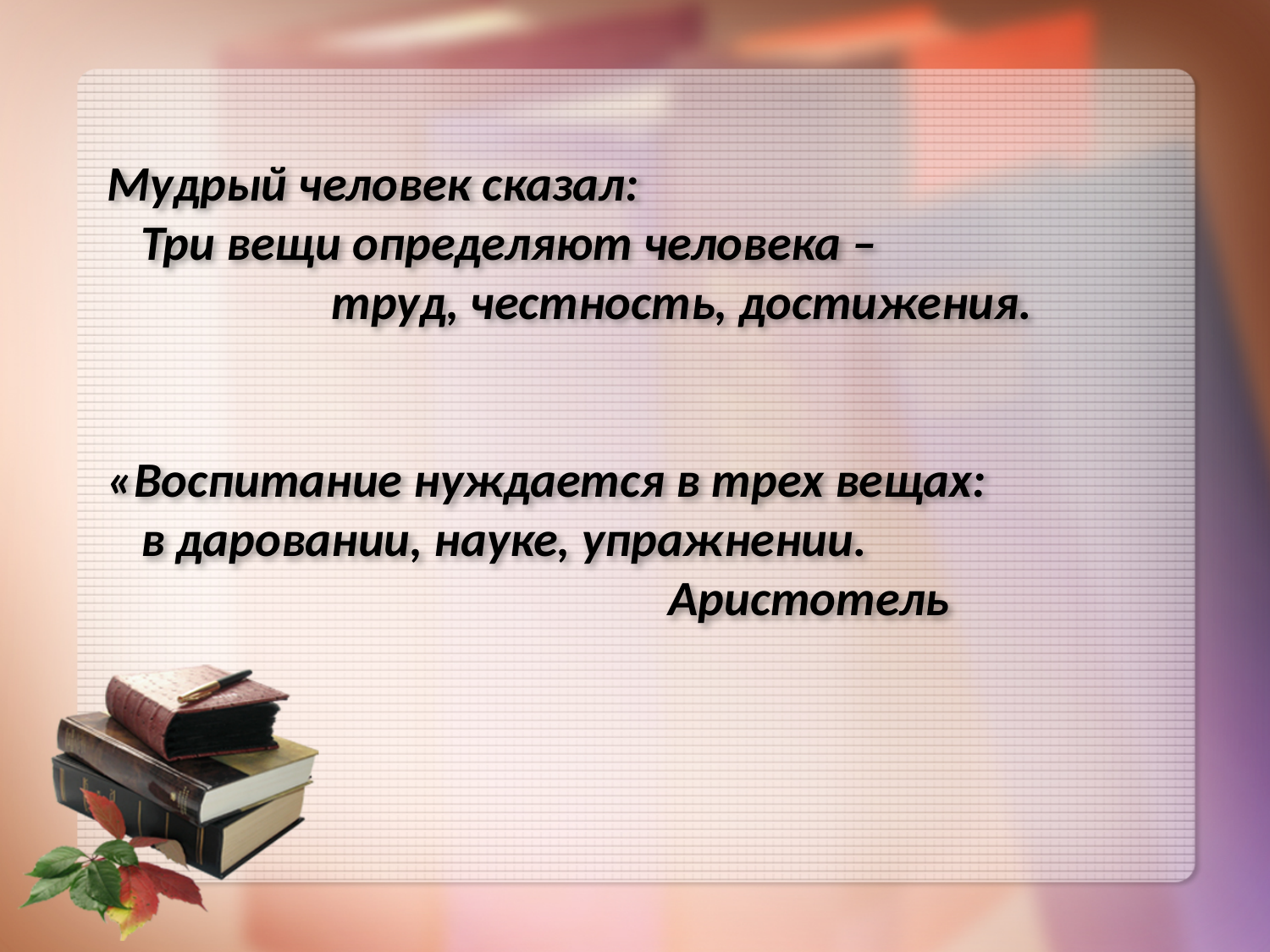

Мудрый человек сказал:
   Три вещи определяют человека –
                    труд, честность, достижения.

«Воспитание нуждается в трех вещах:
   в даровании, науке, упражнении.
                                                  Аристотель